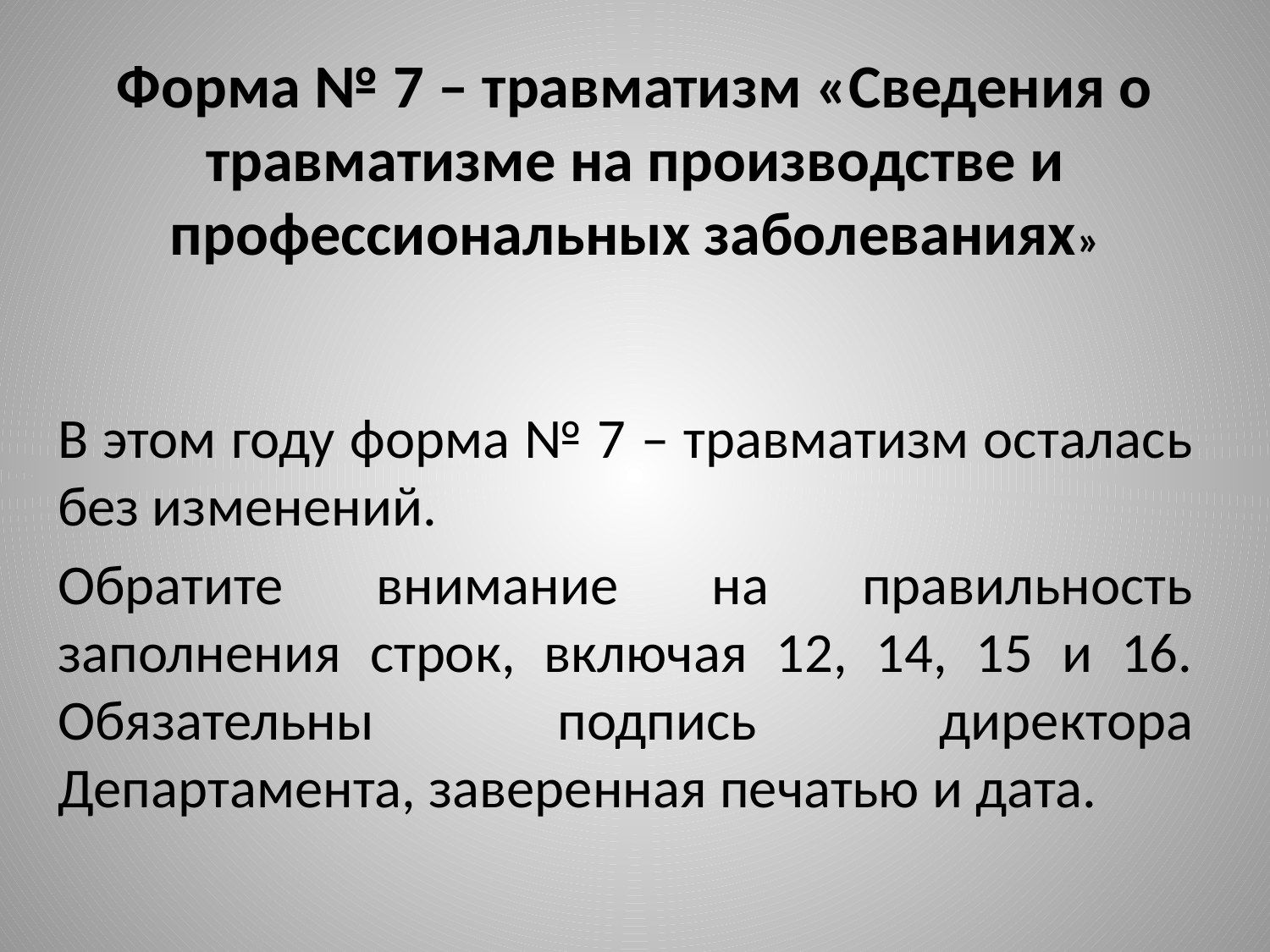

# Форма № 7 – травматизм «Сведения о травматизме на производстве и профессиональных заболеваниях»

В этом году форма № 7 – травматизм осталась без изменений.
Обратите внимание на правильность заполнения строк, включая 12, 14, 15 и 16. Обязательны подпись директора Департамента, заверенная печатью и дата.